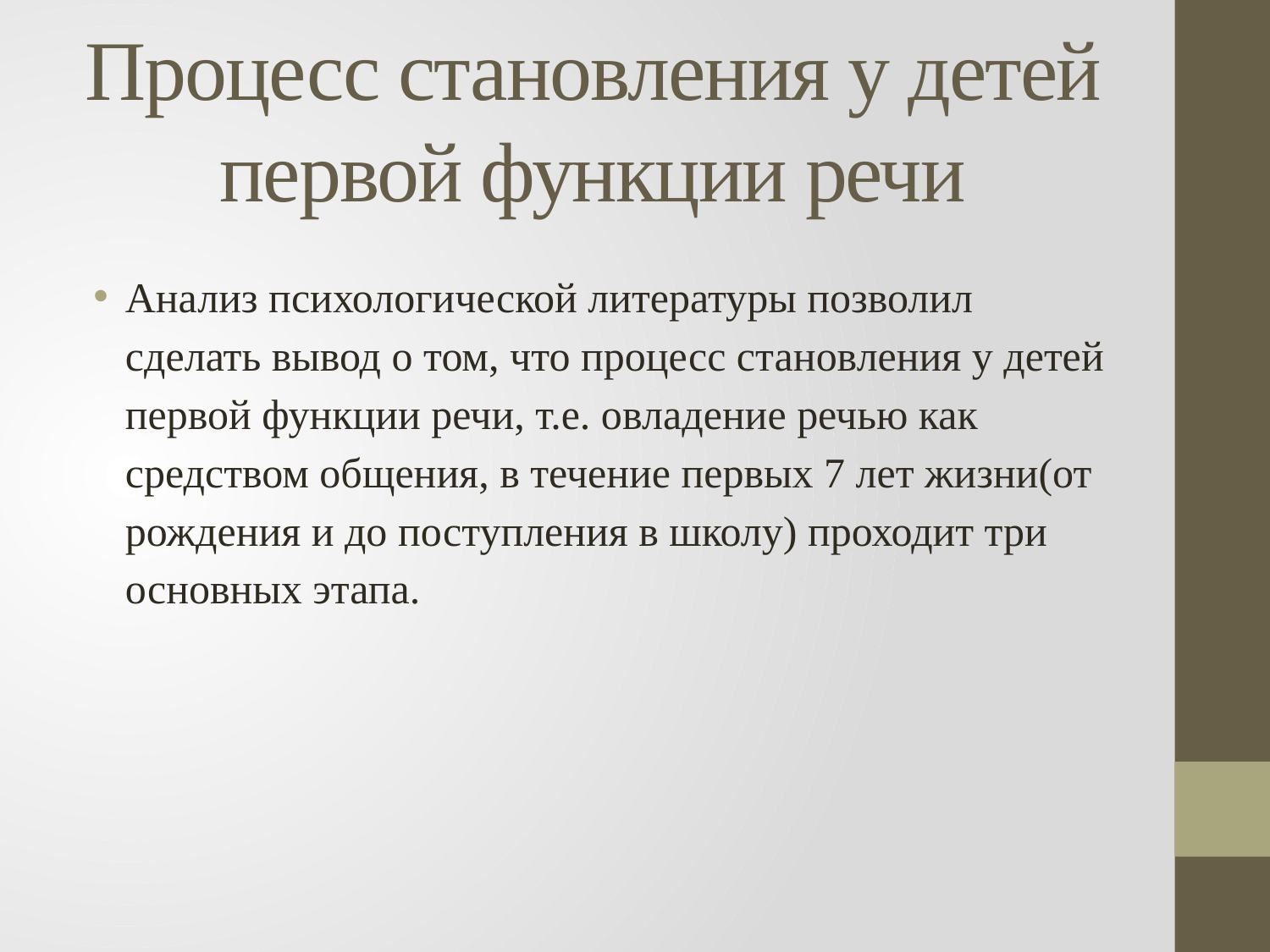

# Процесс становления у детей первой функции речи
Анализ психологической литературы позволил сделать вывод о том, что процесс становления у детей первой функции речи, т.е. овладение речью как средством общения, в течение первых 7 лет жизни(от рождения и до поступления в школу) проходит три основных этапа.